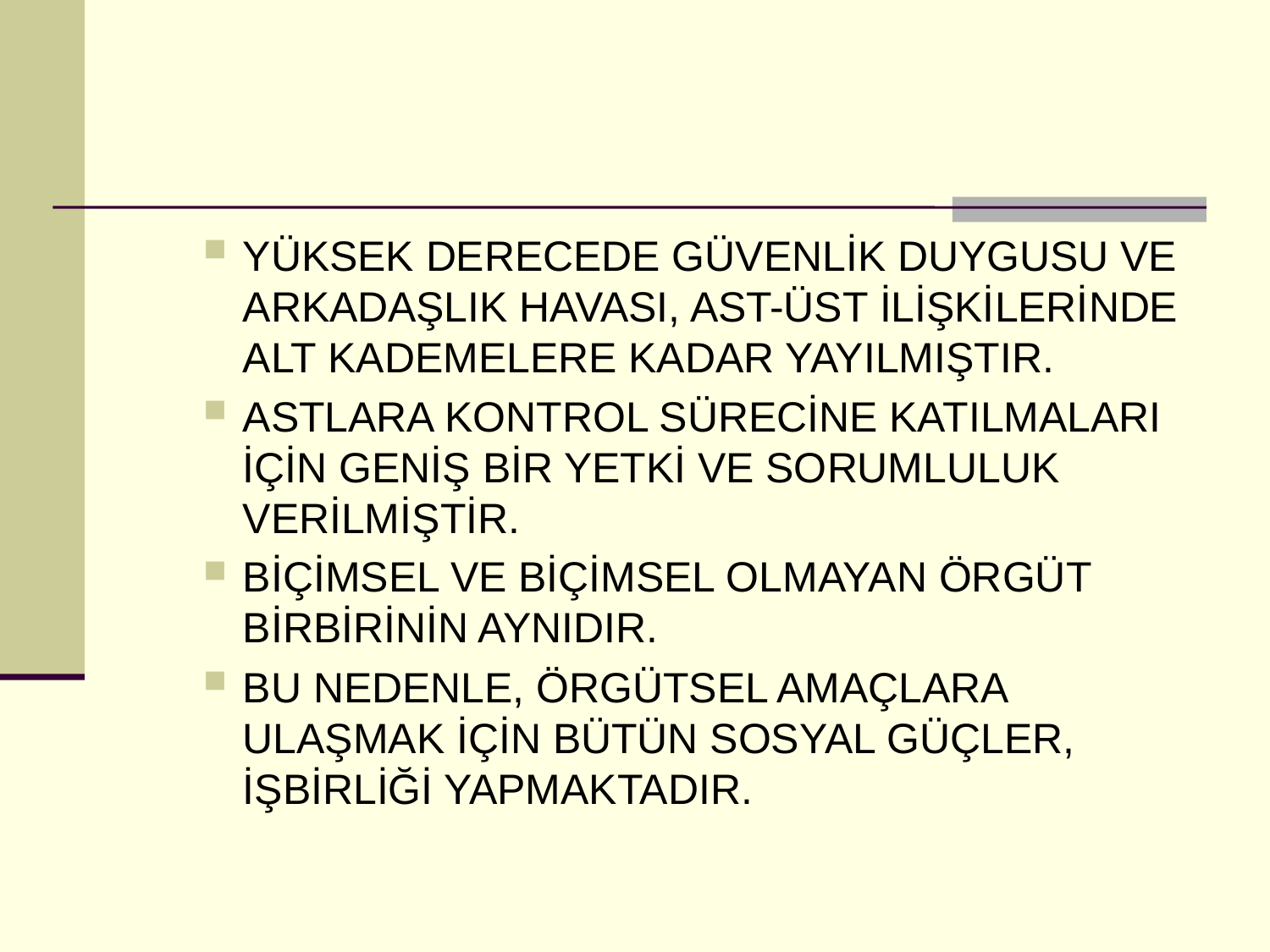

#
YÜKSEK DERECEDE GÜVENLİK DUYGUSU VE ARKADAŞLIK HAVASI, AST-ÜST İLİŞKİLERİNDE ALT KADEMELERE KADAR YAYILMIŞTIR.
ASTLARA KONTROL SÜRECİNE KATILMALARI İÇİN GENİŞ BİR YETKİ VE SORUMLULUK VERİLMİŞTİR.
BİÇİMSEL VE BİÇİMSEL OLMAYAN ÖRGÜT BİRBİRİNİN AYNIDIR.
BU NEDENLE, ÖRGÜTSEL AMAÇLARA ULAŞMAK İÇİN BÜTÜN SOSYAL GÜÇLER, İŞBİRLİĞİ YAPMAKTADIR.